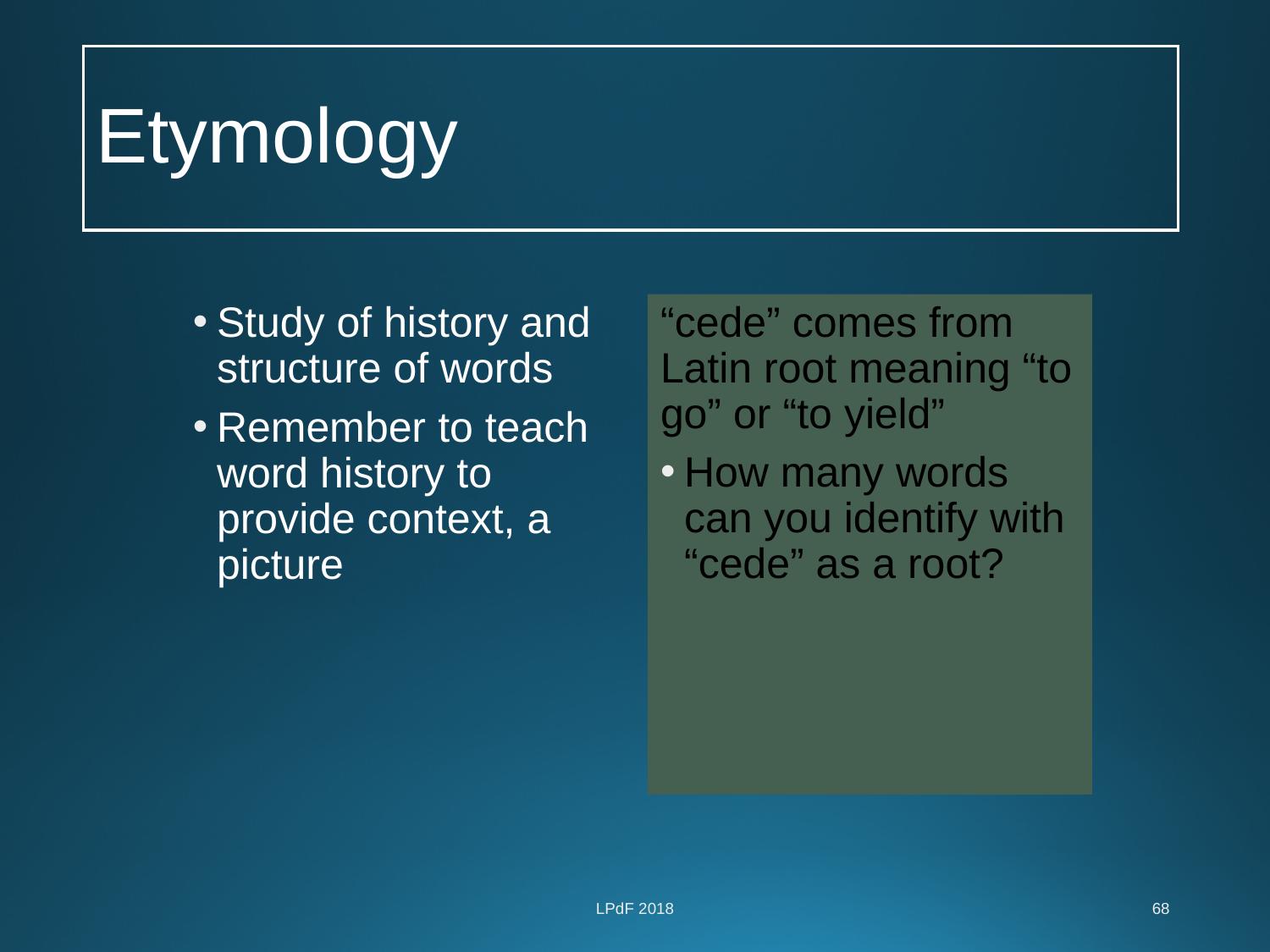

# Etymology
“cede” comes from Latin root meaning “to go” or “to yield”
How many words can you identify with “cede” as a root?

Study of history and structure of words
Remember to teach word history to provide context, a picture
LPdF 2018
68